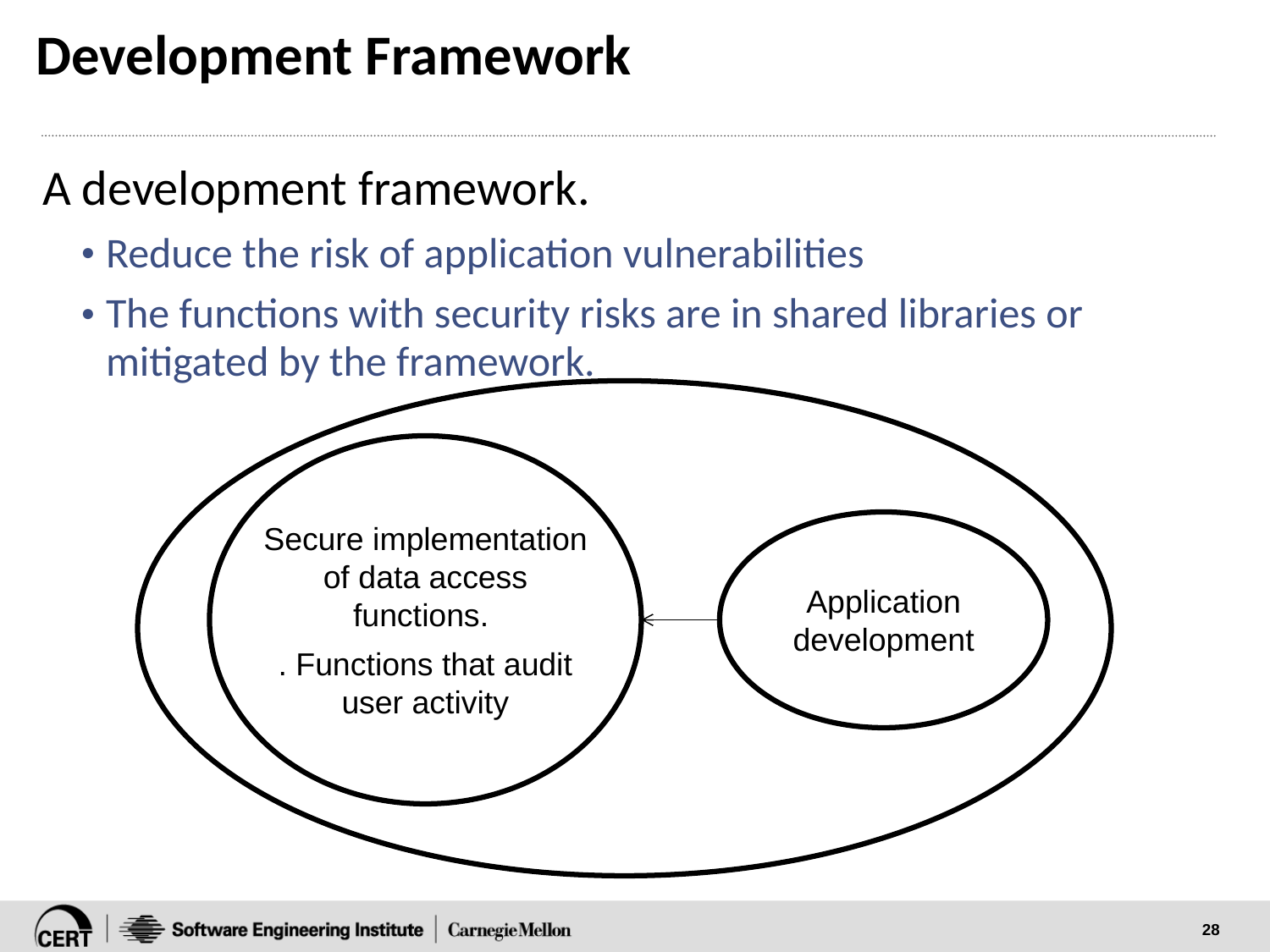

# Development Framework
A development framework.
Reduce the risk of application vulnerabilities
The functions with security risks are in shared libraries or mitigated by the framework.

Secure implementation of data access functions.
. Functions that audit user activity

Application development